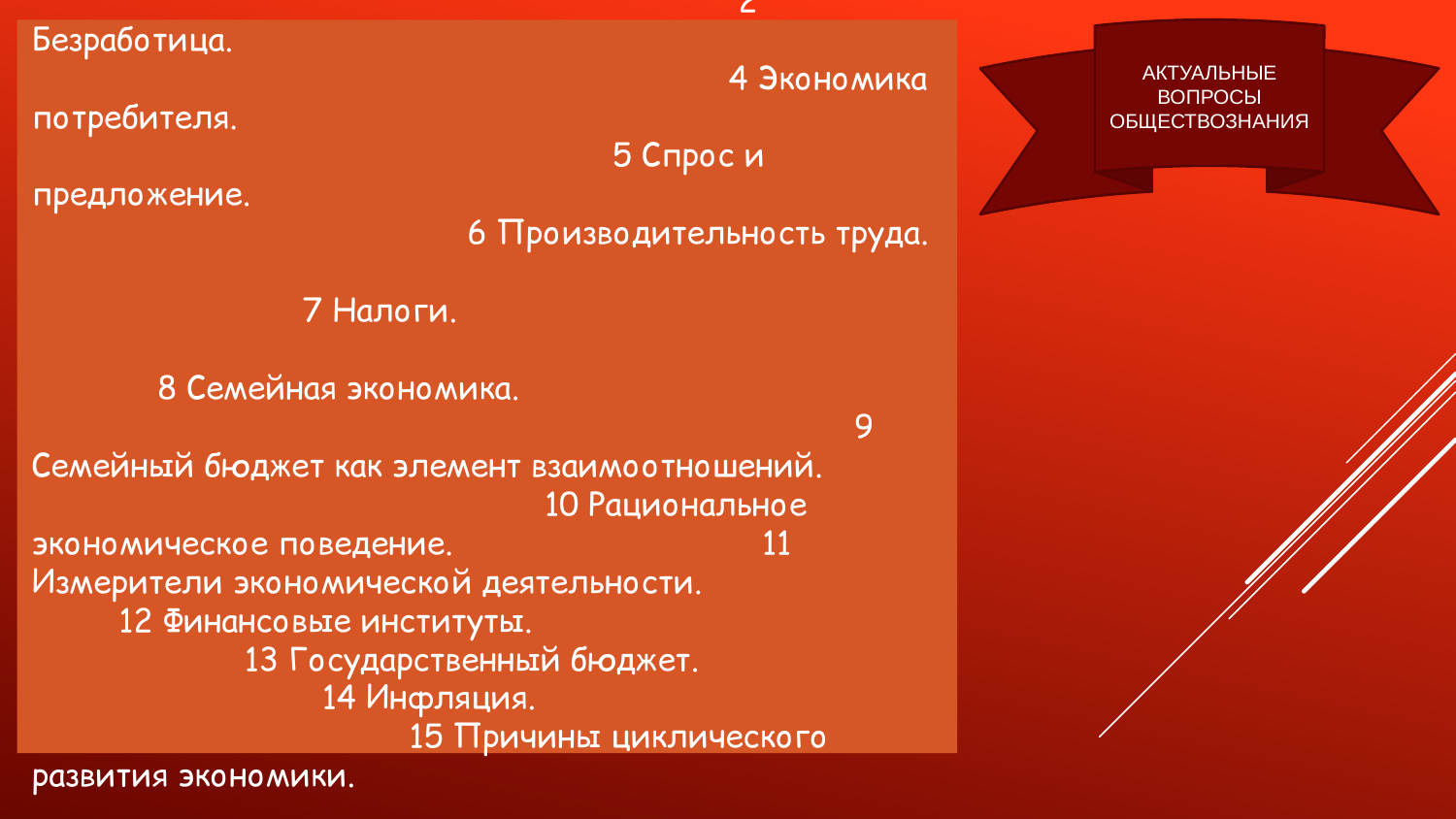

Экономическая сфера жизни общества
1 Рынок труда.                                                                                                                                                2 Безработица.                                                                                                                                                  4 Экономика потребителя.                                                                                                                                     5 Спрос и предложение.                                                                                                                     6 Производительность труда.                                                                                                                            7 Налоги.                                                                                                                                                             8 Семейная экономика.                                                                                                                                 9 Семейный бюджет как элемент взаимоотношений.                                                                  10 Рациональное экономическое поведение.                                11 Измерители экономической деятельности.                                  12 Финансовые институты.                                                                 13 Государственный бюджет.                                                       14 Инфляция.                                                                                 15 Причины циклического развития экономики.

АКТУАЛЬНЫЕ ВОПРОСЫ ОБЩЕСТВОЗНАНИЯ